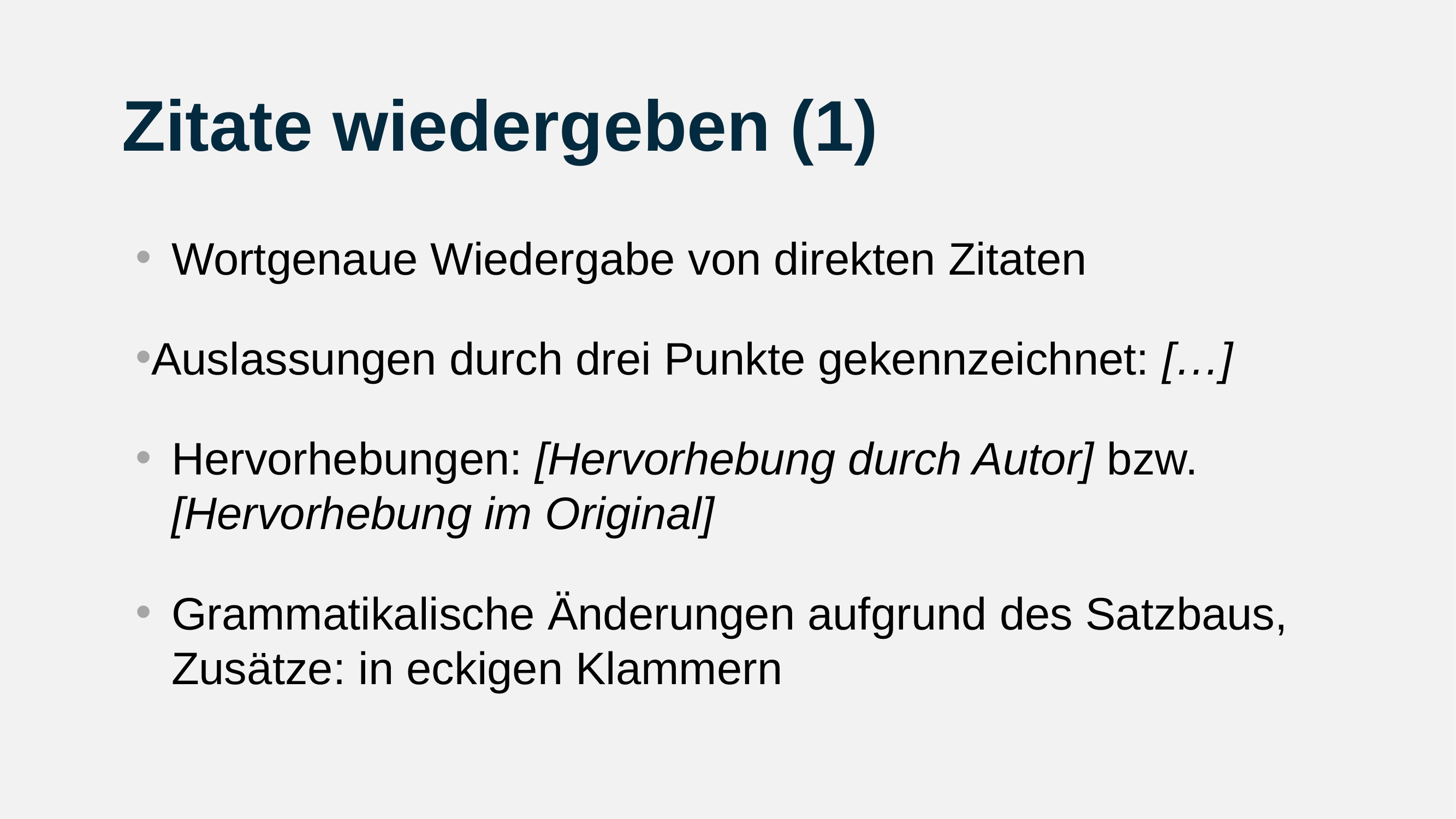

# Zitate wiedergeben (1)
Wortgenaue Wiedergabe von direkten Zitaten
Auslassungen durch drei Punkte gekennzeichnet: […]
Hervorhebungen: [Hervorhebung durch Autor] bzw. [Hervorhebung im Original]
Grammatikalische Änderungen aufgrund des Satzbaus, Zusätze: in eckigen Klammern